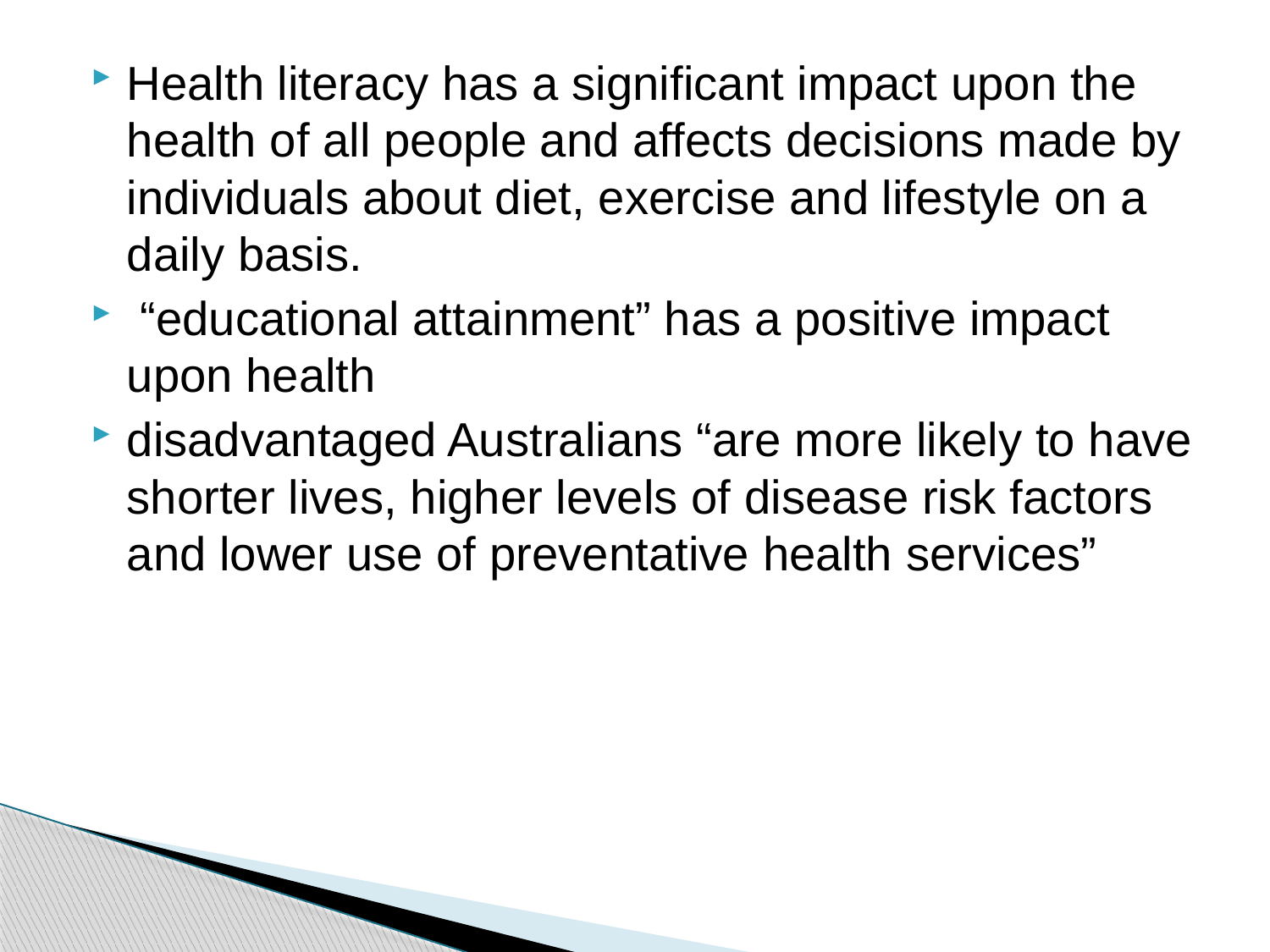

Health literacy has a significant impact upon the health of all people and affects decisions made by individuals about diet, exercise and lifestyle on a daily basis.
 “educational attainment” has a positive impact upon health
disadvantaged Australians “are more likely to have shorter lives, higher levels of disease risk factors and lower use of preventative health services”